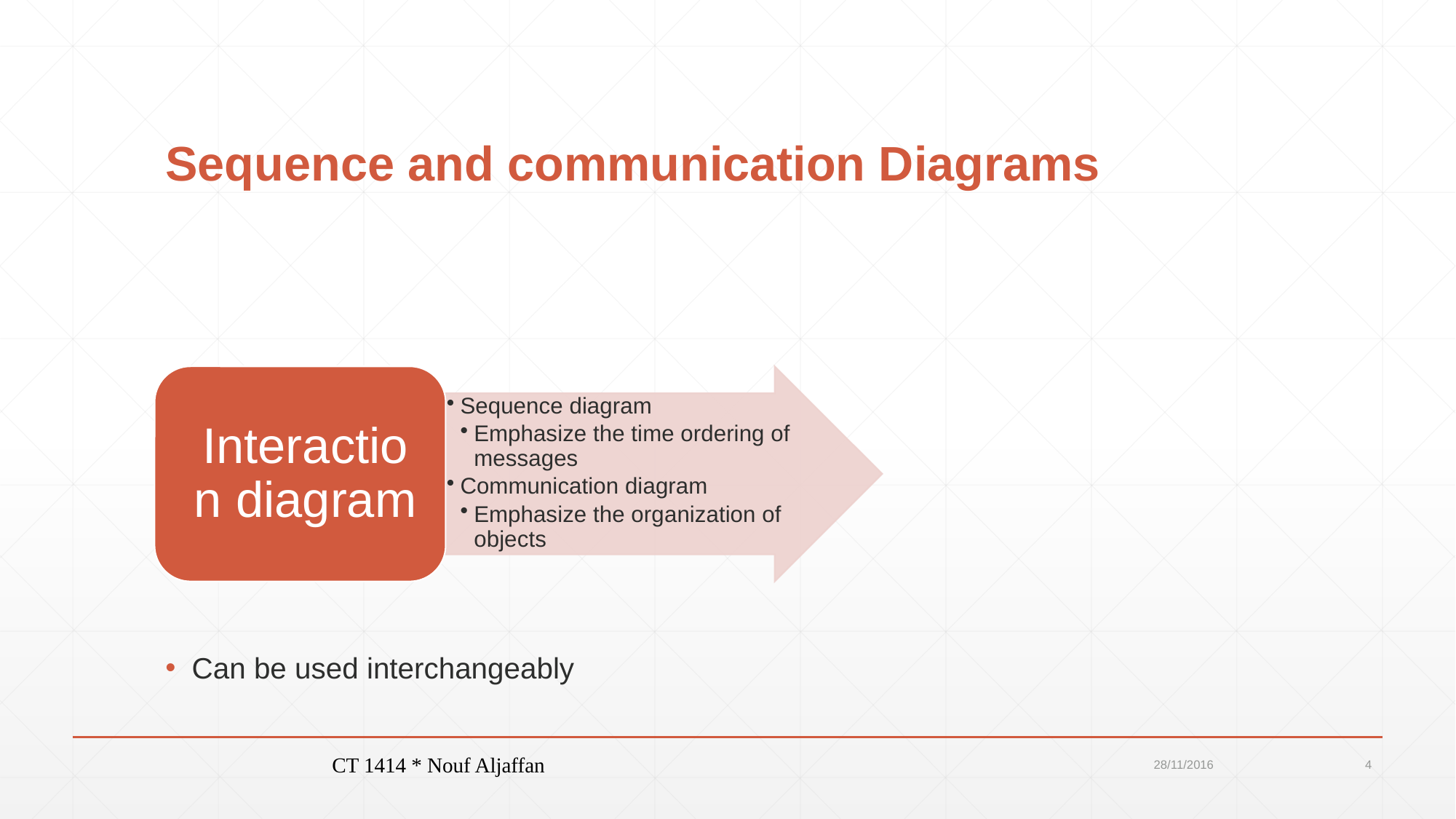

# Sequence and communication Diagrams

Can be used interchangeably
Sequence diagram
Emphasize the time ordering of messages
Communication diagram
Emphasize the organization of objects
Interaction diagram
CT 1414 * Nouf Aljaffan
28/11/2016
4